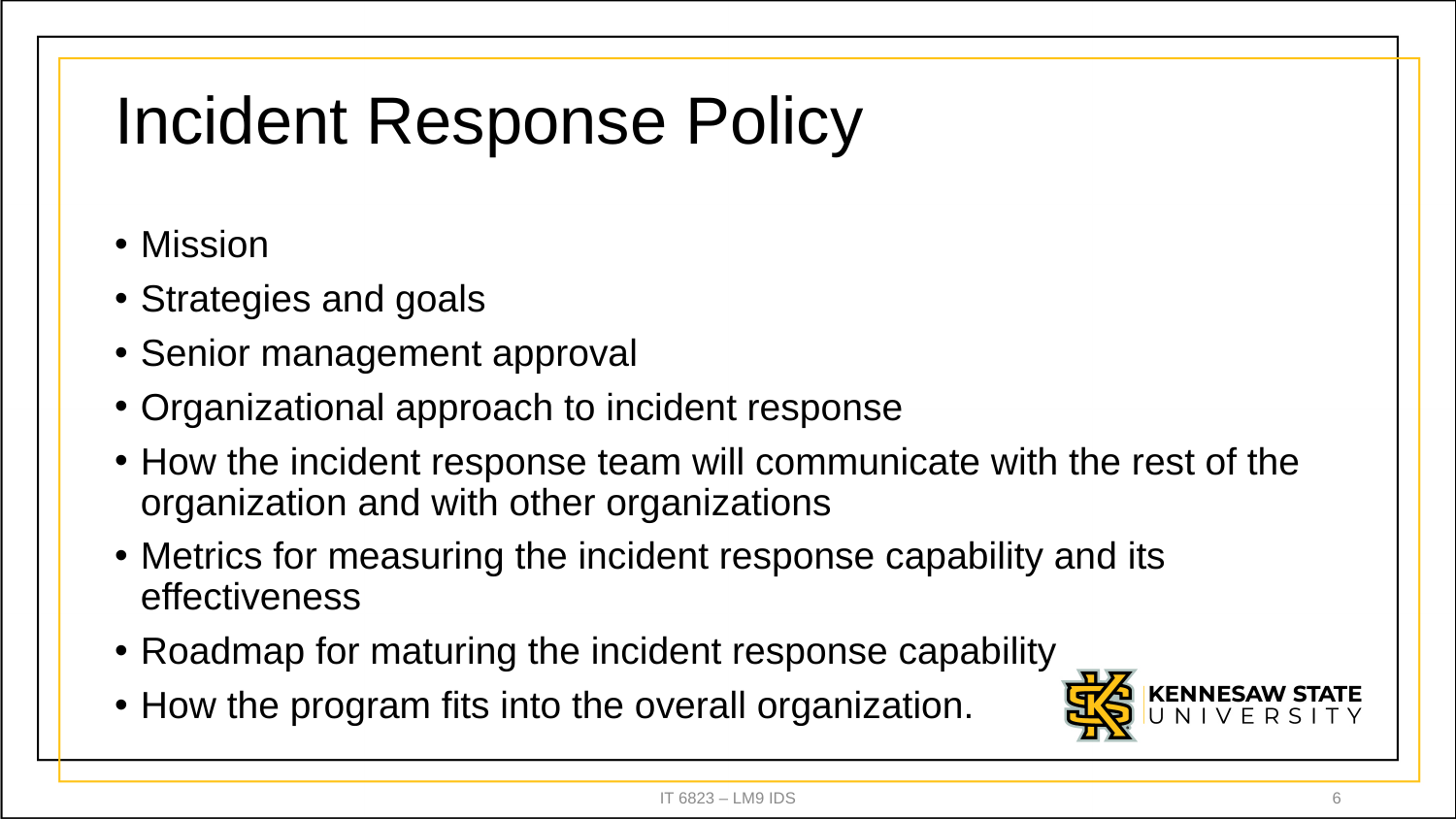

# Incident Response Policy
Mission
Strategies and goals
Senior management approval
Organizational approach to incident response
How the incident response team will communicate with the rest of the organization and with other organizations
Metrics for measuring the incident response capability and its effectiveness
Roadmap for maturing the incident response capability
How the program fits into the overall organization.
IT 6823 – LM9 IDS
6